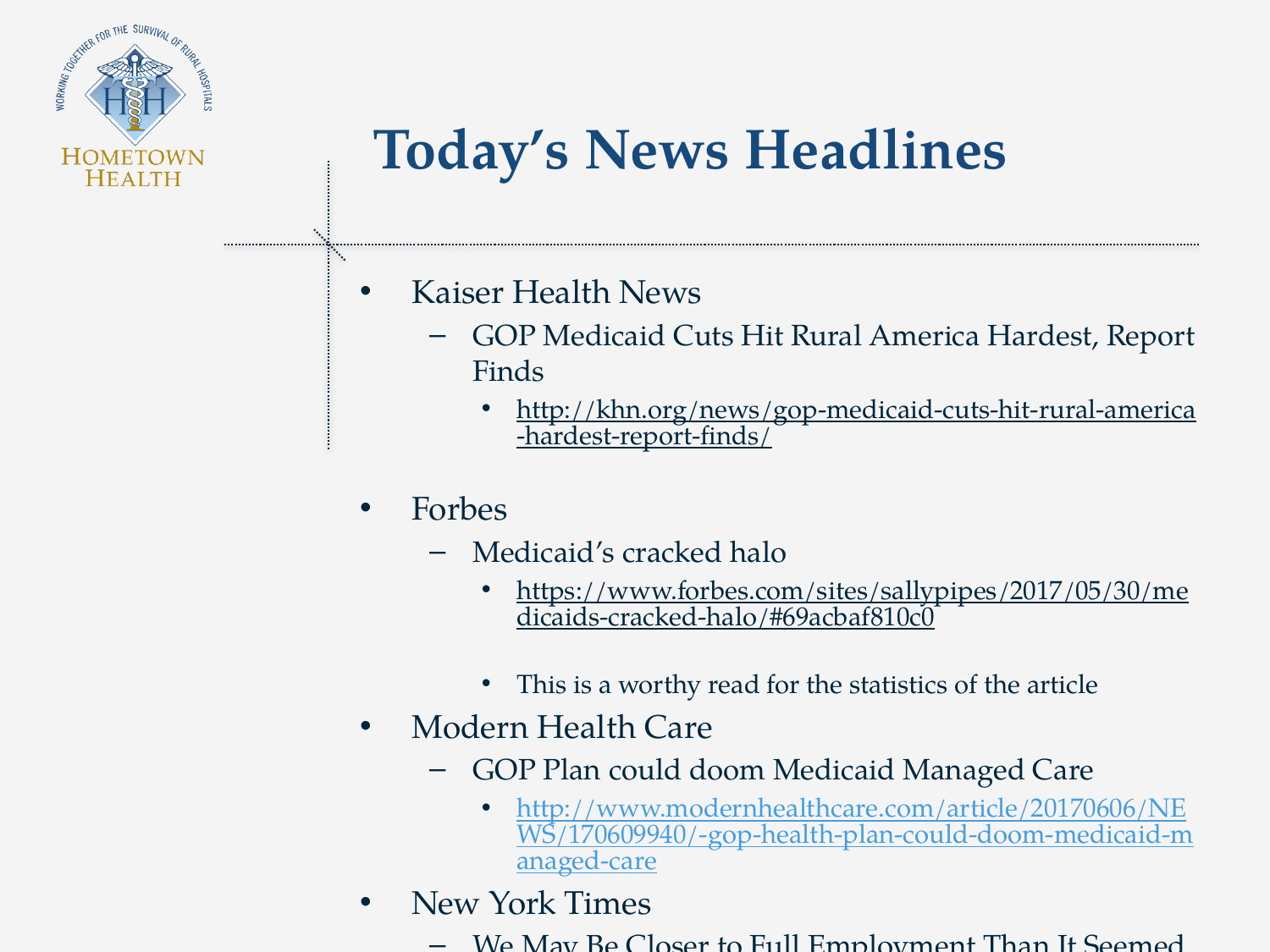

Today’s News Headlines
Kaiser Health News
GOP Medicaid Cuts Hit Rural America Hardest, Report Finds
http://khn.org/news/gop-medicaid-cuts-hit-rural-america-hardest-report-finds/
Forbes
Medicaid’s cracked halo
https://www.forbes.com/sites/sallypipes/2017/05/30/medicaids-cracked-halo/#69acbaf810c0
This is a worthy read for the statistics of the article
Modern Health Care
GOP Plan could doom Medicaid Managed Care
http://www.modernhealthcare.com/article/20170606/NEWS/170609940/-gop-health-plan-could-doom-medicaid-managed-care
New York Times
We May Be Closer to Full Employment Than It Seemed. That’s Bad News.
https://www.nytimes.com/2017/06/02/upshot/we-may-be-closer-to-full-employment-than-it-seemed-thats-bad-news.html?_r=0